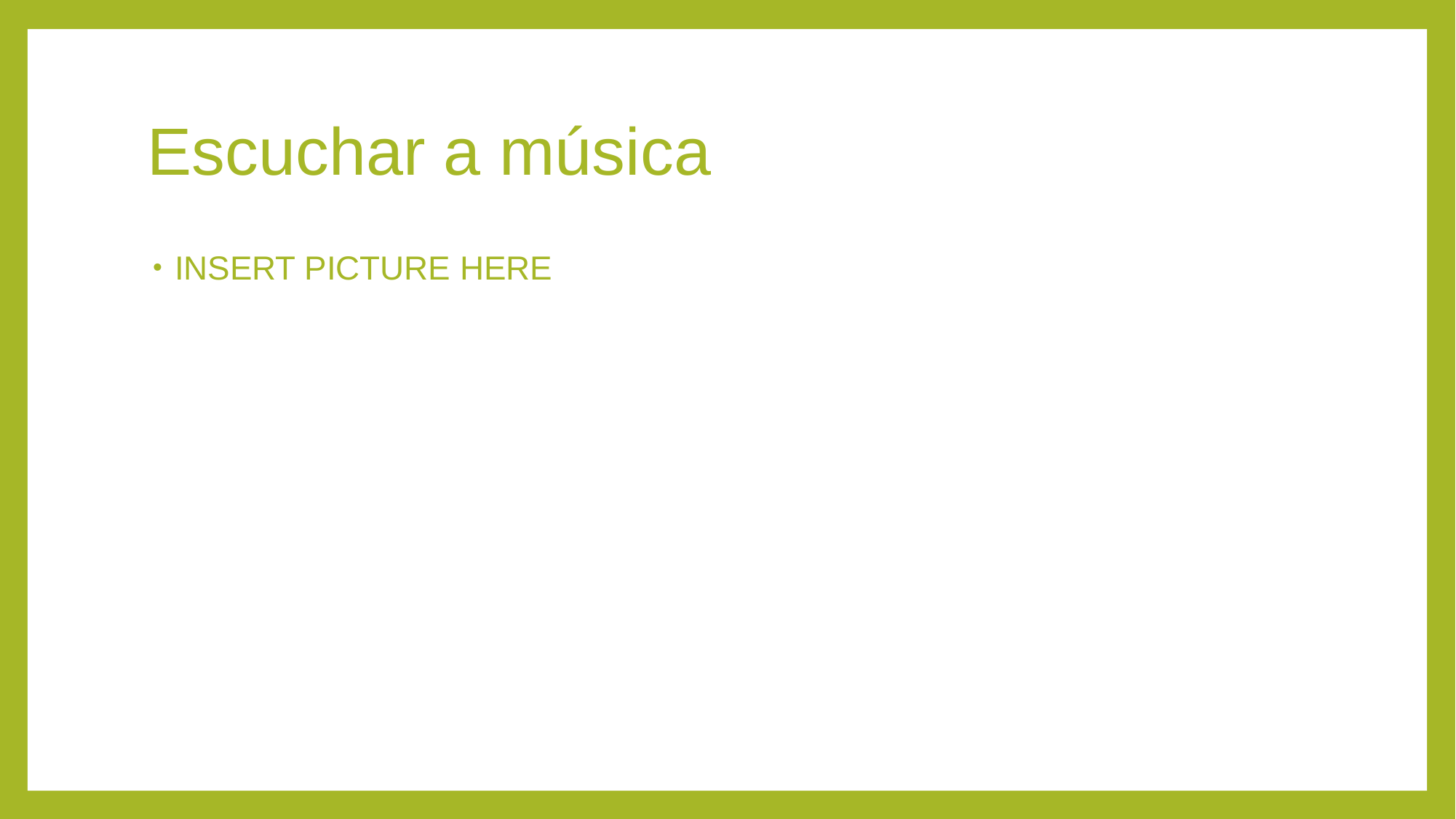

# Escuchar a música
INSERT PICTURE HERE